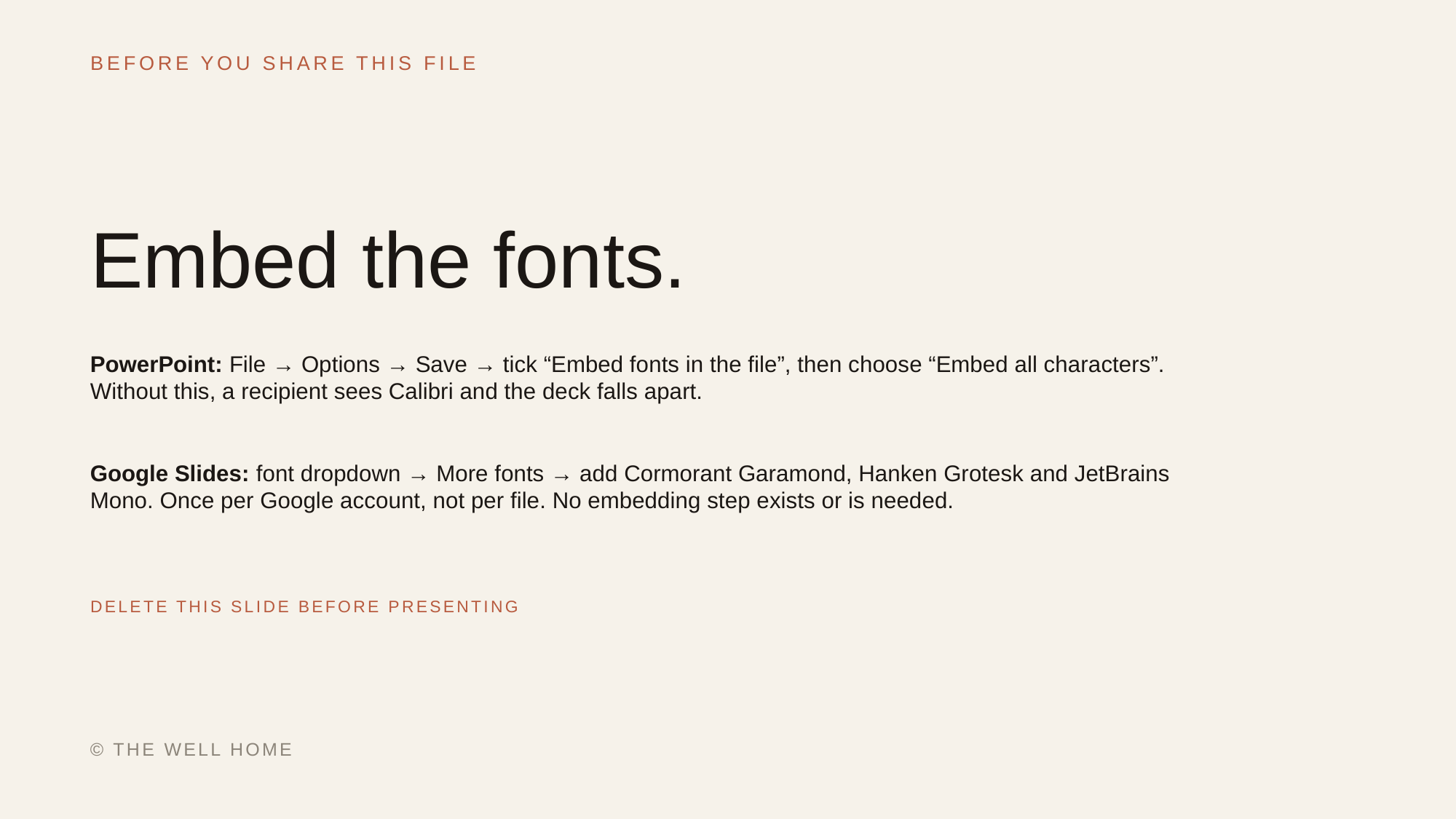

BEFORE YOU SHARE THIS FILE
Embed the fonts.
PowerPoint: File → Options → Save → tick “Embed fonts in the file”, then choose “Embed all characters”. Without this, a recipient sees Calibri and the deck falls apart.
Google Slides: font dropdown → More fonts → add Cormorant Garamond, Hanken Grotesk and JetBrains Mono. Once per Google account, not per file. No embedding step exists or is needed.
DELETE THIS SLIDE BEFORE PRESENTING
© THE WELL HOME